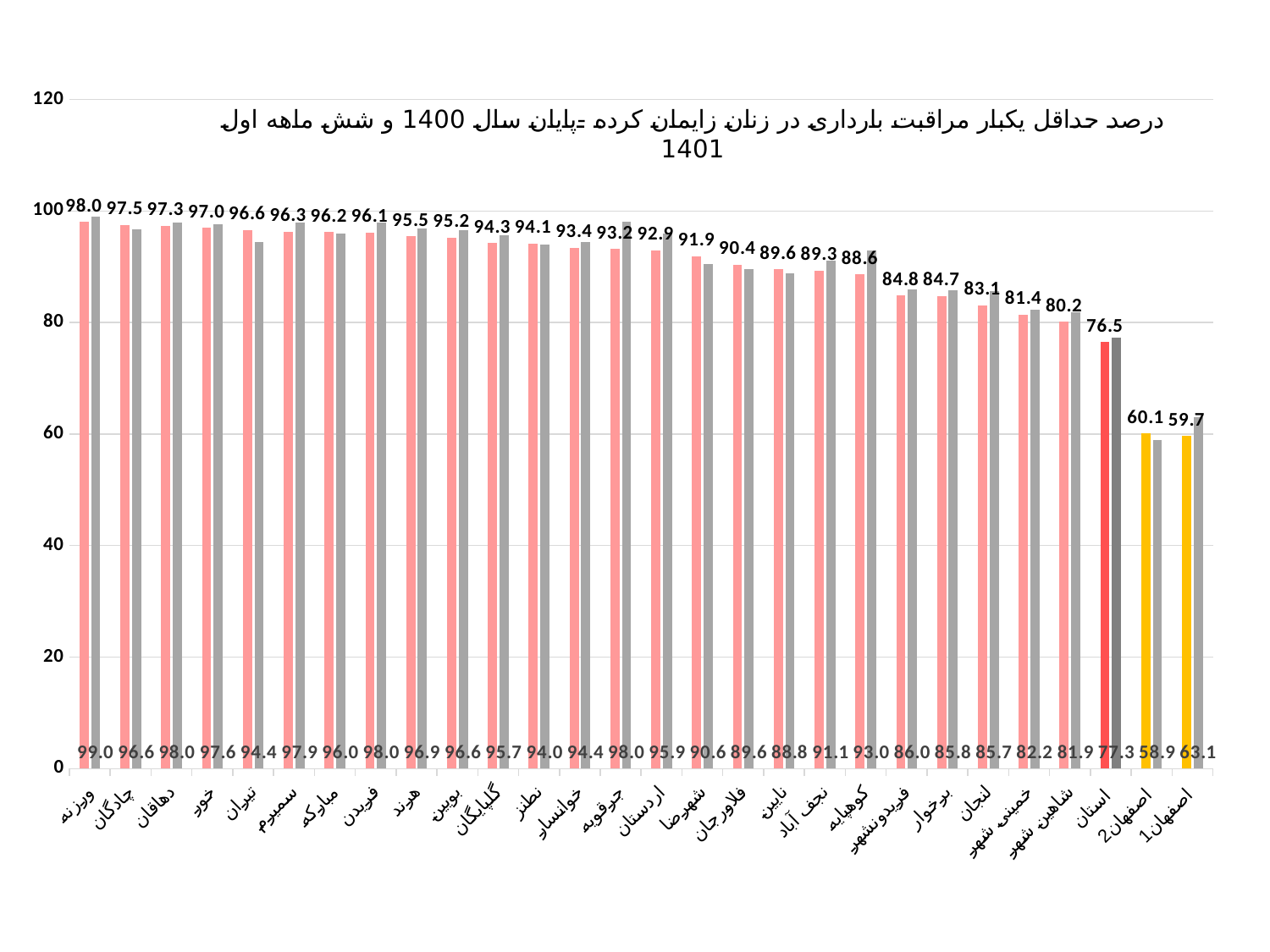

### Chart: درصد حداقل یکبار مراقبت بارداری در زنان زایمان کرده -پایان سال 1400 و شش ماهه اول 1401

| Category | درصد حداقل یکبار مراقبت بارداری در زنان زایمان کرده -6 ماهه اول  1401 | درصد حداقل یکبار مراقبت بارداری در زنان زایمان کرده -سال 1400 |
|---|---|---|
| ورزنه | 98.01980198019803 | 98.99244332493703 |
| چادگان | 97.52475247524752 | 96.64429530201343 |
| دهاقان | 97.32620320855615 | 97.96437659033079 |
| خور | 96.99248120300751 | 97.5609756097561 |
| تیران | 96.61654135338345 | 94.43378119001919 |
| سمیرم | 96.26168224299066 | 97.92993630573248 |
| مبارکه | 96.24724061810154 | 95.96541786743515 |
| فریدن | 96.12676056338029 | 97.9966611018364 |
| هرند | 95.48387096774194 | 96.89655172413794 |
| بویین | 95.23809523809523 | 96.56862745098039 |
| گلپایگان | 94.27312775330397 | 95.72836801752464 |
| نطنز | 94.13919413919413 | 93.97089397089398 |
| خوانسار | 93.38235294117648 | 94.38943894389439 |
| جرقویه | 93.20754716981132 | 98.01980198019803 |
| اردستان | 92.93286219081273 | 95.9266802443992 |
| شهرضا | 91.91011235955057 | 90.55676855895196 |
| فلاورجان | 90.40793825799338 | 89.56164383561644 |
| نایین | 89.57345971563981 | 88.80208333333334 |
| نجف آباد | 89.30648769574944 | 91.12046058458813 |
| کوهپایه | 88.6178861788618 | 92.98892988929889 |
| فریدونشهر | 84.84848484848484 | 86.01694915254238 |
| برخوار | 84.73351400180668 | 85.77310155535224 |
| لنجان | 83.05519897304237 | 85.67289117836445 |
| خمینی شهر | 81.42345568487018 | 82.24678547259192 |
| شاهین شهر | 80.15482054890923 | 81.90409520476024 |
| استان  | 76.51186938307852 | 77.28073766844082 |
| اصفهان2  | 60.09843856076035 | 58.88063963449457 |
| اصفهان1  | 59.67099567099567 | 63.05572406621024 |